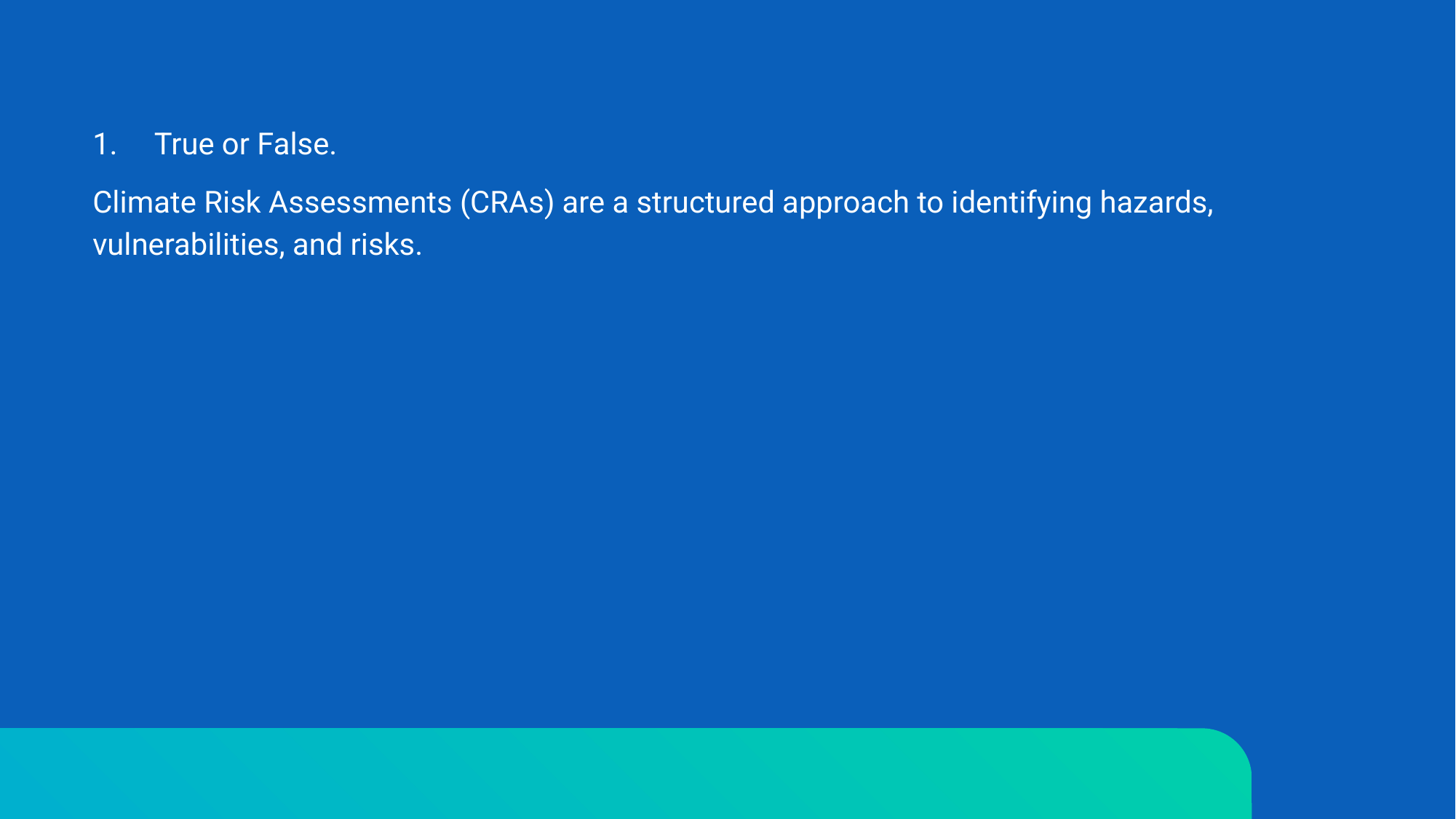

True or False.
Climate Risk Assessments (CRAs) are a structured approach to identifying hazards, vulnerabilities, and risks.